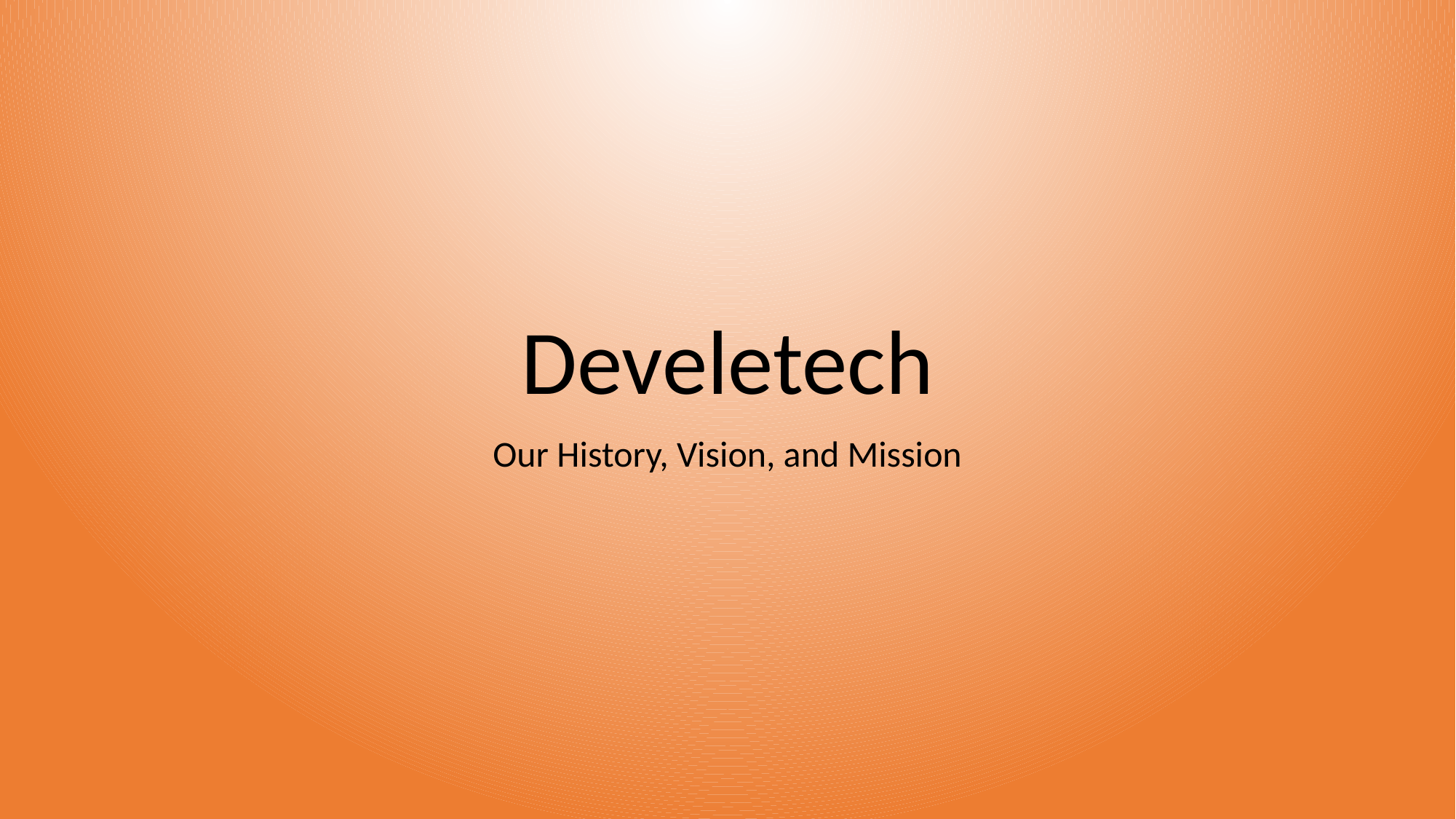

# Develetech
Our History, Vision, and Mission